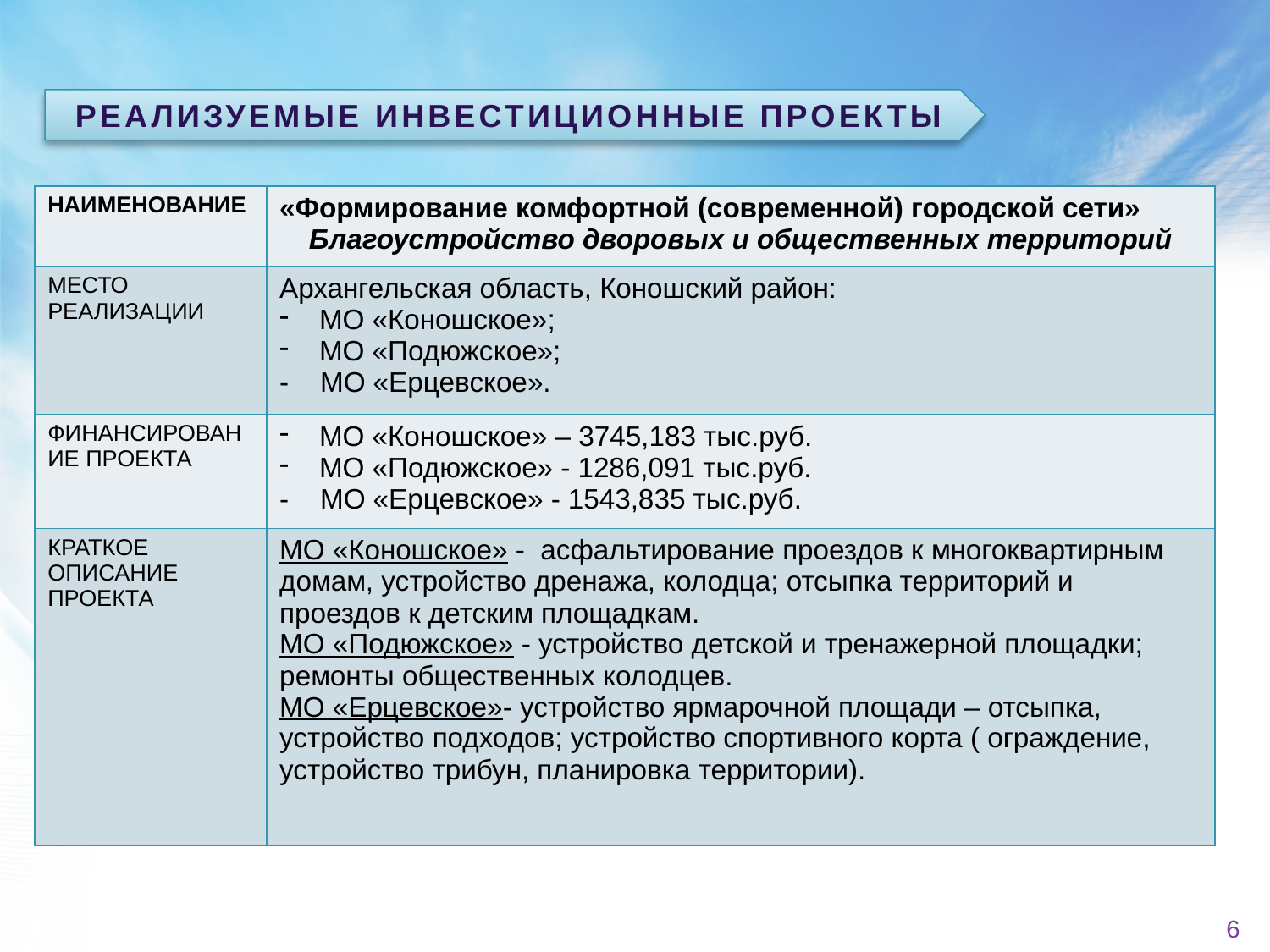

РЕАЛИЗУЕМЫЕ ИНВЕСТИЦИОННЫЕ ПРОЕКТЫ
| НАИМЕНОВАНИЕ | «Формирование комфортной (современной) городской сети» Благоустройство дворовых и общественных территорий |
| --- | --- |
| МЕСТО РЕАЛИЗАЦИИ | Архангельская область, Коношский район: МО «Коношское»; МО «Подюжское»; - МО «Ерцевское». |
| ФИНАНСИРОВАНИЕ ПРОЕКТА | МО «Коношское» – 3745,183 тыс.руб. МО «Подюжское» - 1286,091 тыс.руб. - МО «Ерцевское» - 1543,835 тыс.руб. |
| КРАТКОЕ ОПИСАНИЕ ПРОЕКТА | МО «Коношское» - асфальтирование проездов к многоквартирным домам, устройство дренажа, колодца; отсыпка территорий и проездов к детским площадкам. МО «Подюжское» - устройство детской и тренажерной площадки; ремонты общественных колодцев. МО «Ерцевское»- устройство ярмарочной площади – отсыпка, устройство подходов; устройство спортивного корта ( ограждение, устройство трибун, планировка территории). |
6